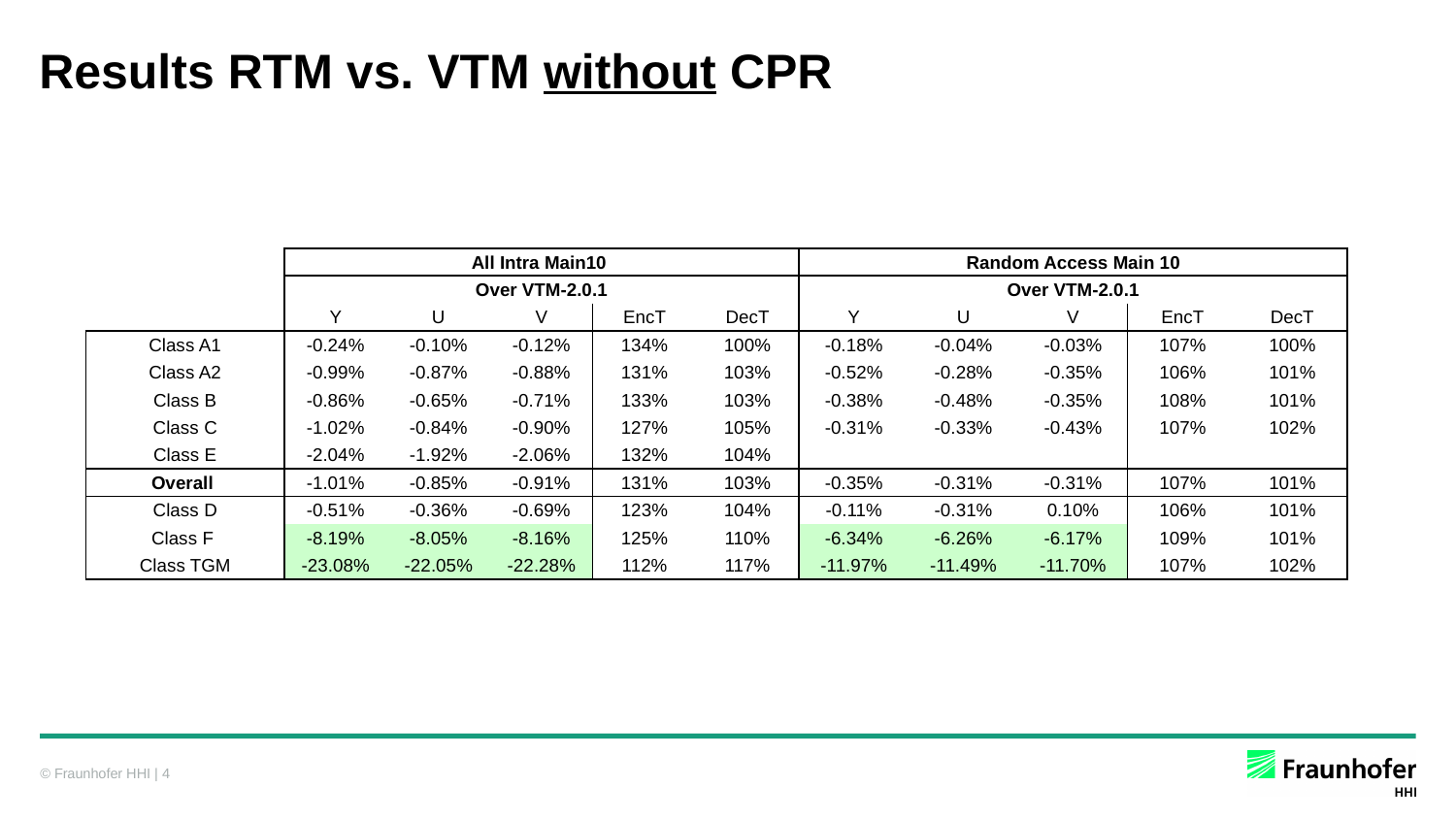

# Results RTM vs. VTM without CPR
|  | All Intra Main10 |  |  |  |  |
| --- | --- | --- | --- | --- | --- |
|  | Over VTM-2.0.1 |  |  |  |  |
|  | Y | U | V | EncT | DecT |
| Class A1 | -0.24% | -0.10% | -0.12% | 134% | 100% |
| Class A2 | -0.99% | -0.87% | -0.88% | 131% | 103% |
| Class B | -0.86% | -0.65% | -0.71% | 133% | 103% |
| Class C | -1.02% | -0.84% | -0.90% | 127% | 105% |
| Class E | -2.04% | -1.92% | -2.06% | 132% | 104% |
| Overall | -1.01% | -0.85% | -0.91% | 131% | 103% |
| Class D | -0.51% | -0.36% | -0.69% | 123% | 104% |
| Class F | -8.19% | -8.05% | -8.16% | 125% | 110% |
| Class TGM | -23.08% | -22.05% | -22.28% | 112% | 117% |
| Random Access Main 10 |  |  |  |  |
| --- | --- | --- | --- | --- |
| Over VTM-2.0.1 |  |  |  |  |
| Y | U | V | EncT | DecT |
| -0.18% | -0.04% | -0.03% | 107% | 100% |
| -0.52% | -0.28% | -0.35% | 106% | 101% |
| -0.38% | -0.48% | -0.35% | 108% | 101% |
| -0.31% | -0.33% | -0.43% | 107% | 102% |
|  |  |  |  |  |
| -0.35% | -0.31% | -0.31% | 107% | 101% |
| -0.11% | -0.31% | 0.10% | 106% | 101% |
| -6.34% | -6.26% | -6.17% | 109% | 101% |
| -11.97% | -11.49% | -11.70% | 107% | 102% |